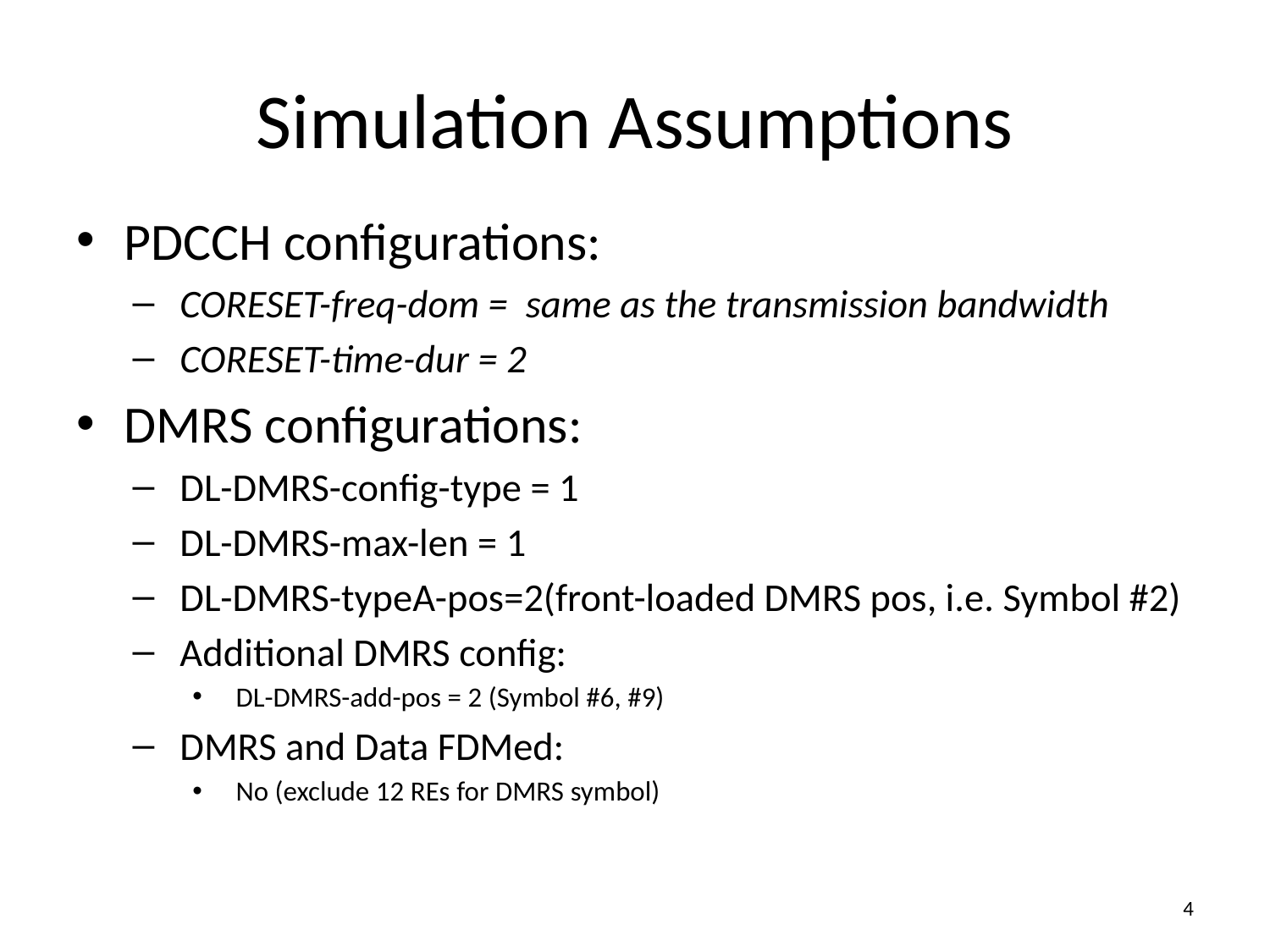

# Simulation Assumptions
PDCCH configurations:
CORESET-freq-dom =  same as the transmission bandwidth
CORESET-time-dur = 2
DMRS configurations:
DL-DMRS-config-type = 1
DL-DMRS-max-len = 1
DL-DMRS-typeA-pos=2(front-loaded DMRS pos, i.e. Symbol #2)
Additional DMRS config:
DL-DMRS-add-pos = 2 (Symbol #6, #9)
DMRS and Data FDMed:
No (exclude 12 REs for DMRS symbol)
4